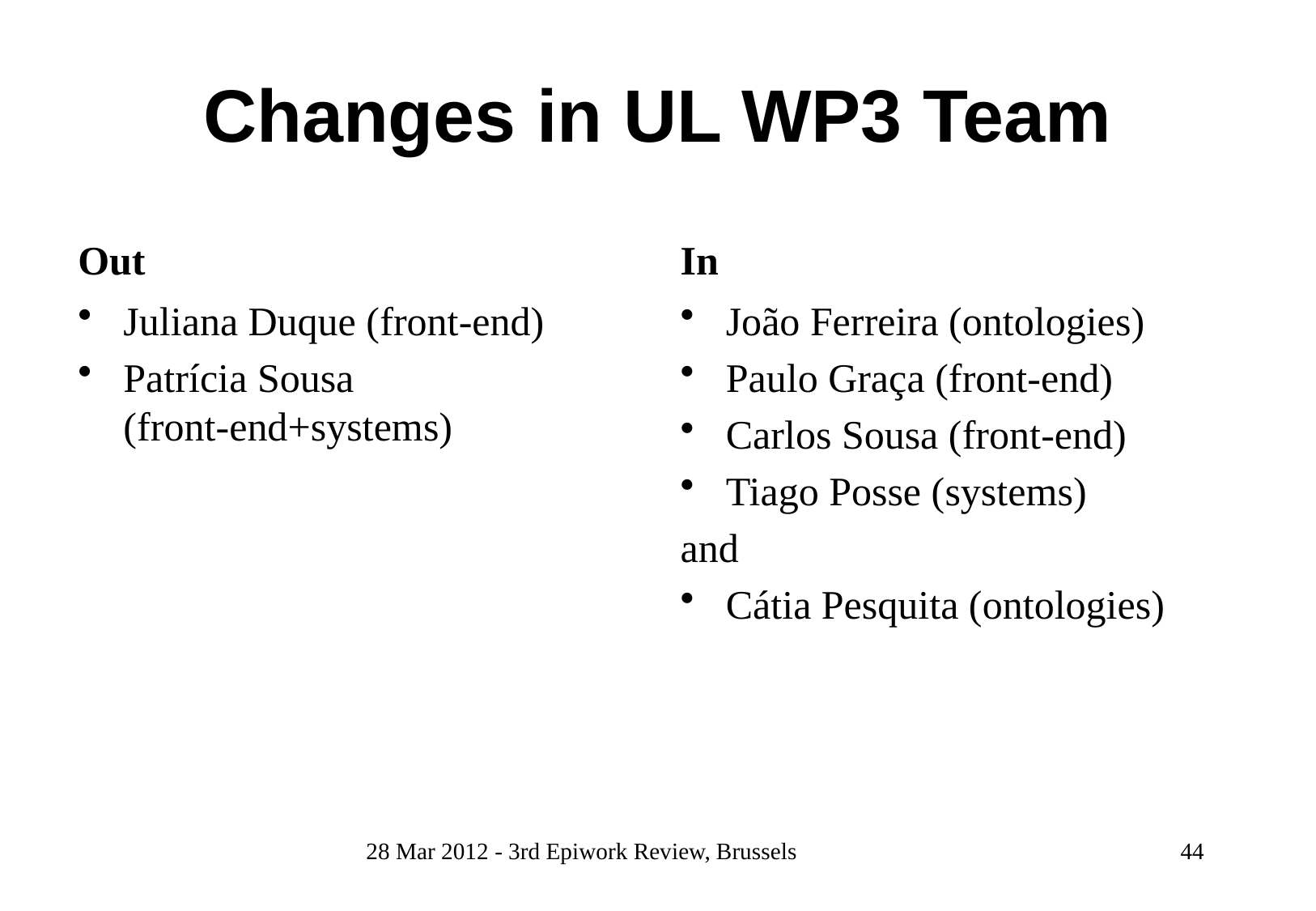

# Changes in UL WP3 Team
Out
In
Juliana Duque (front-end)
Patrícia Sousa
(front-end+systems)
João Ferreira (ontologies)
Paulo Graça (front-end)
Carlos Sousa (front-end)
Tiago Posse (systems)
and
Cátia Pesquita (ontologies)

28 Mar 2012 - 3rd Epiwork Review, Brussels
44